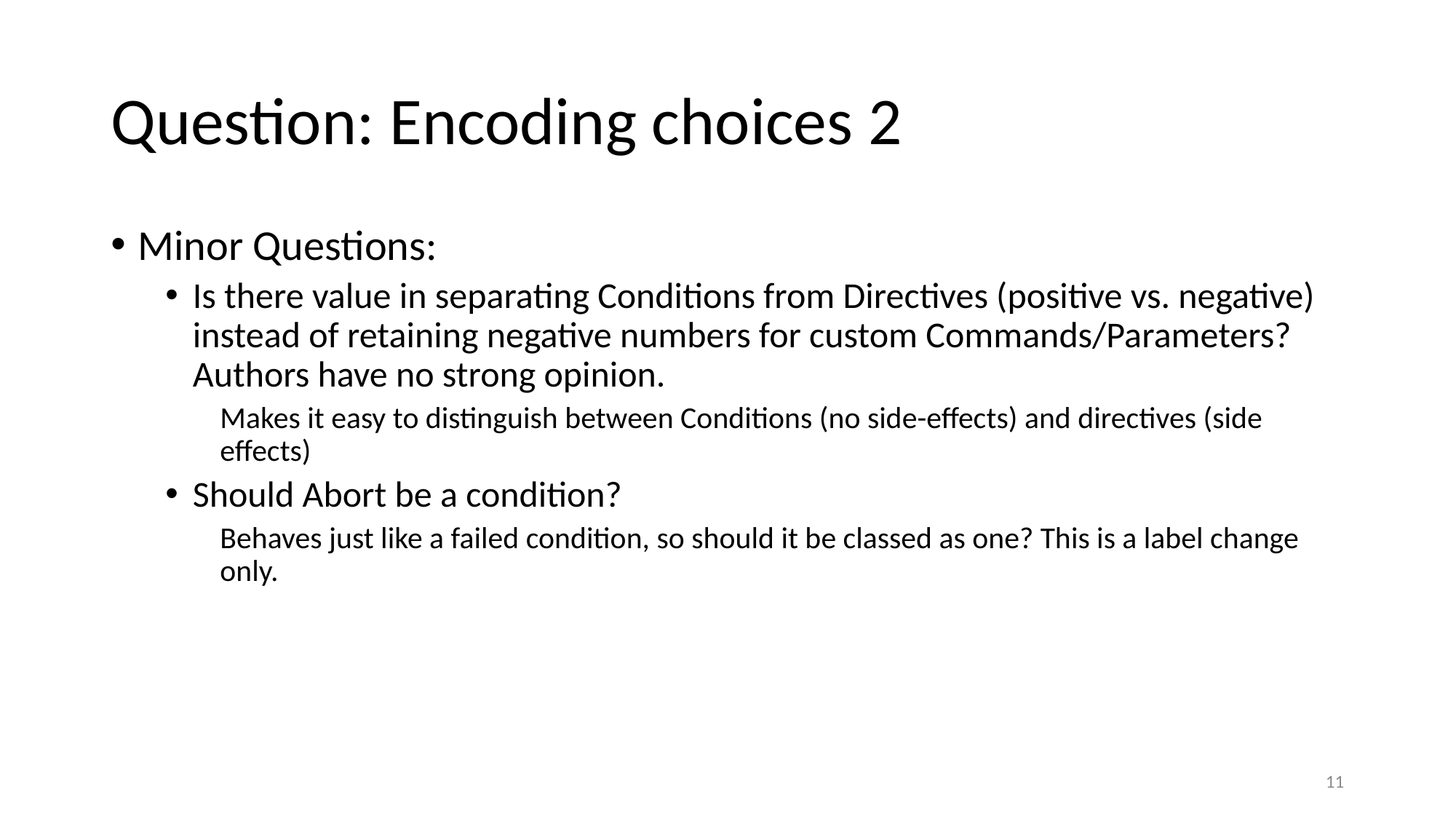

# Question: Encoding choices 2
Minor Questions:
Is there value in separating Conditions from Directives (positive vs. negative) instead of retaining negative numbers for custom Commands/Parameters? Authors have no strong opinion.
Makes it easy to distinguish between Conditions (no side-effects) and directives (side effects)
Should Abort be a condition?
Behaves just like a failed condition, so should it be classed as one? This is a label change only.

11